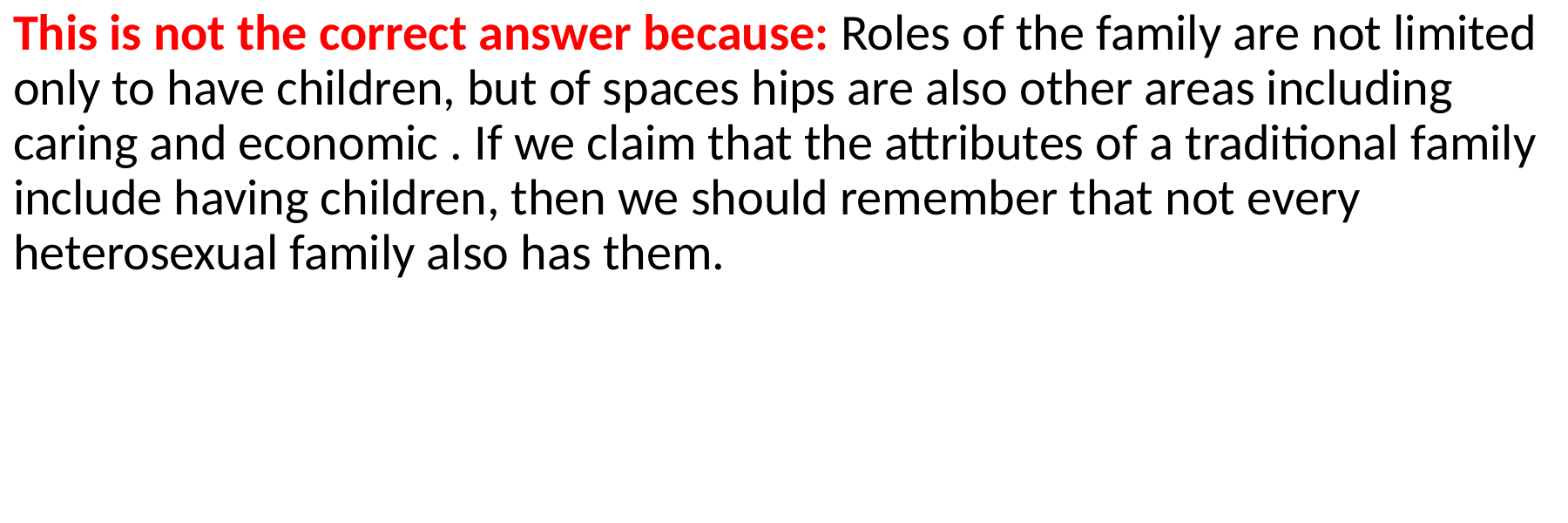

This is not the correct answer because: Roles of the family are not limited only to have children, but of spaces hips are also other areas including caring and economic . If we claim that the attributes of a traditional family include having children, then we should remember that not every heterosexual family also has them.